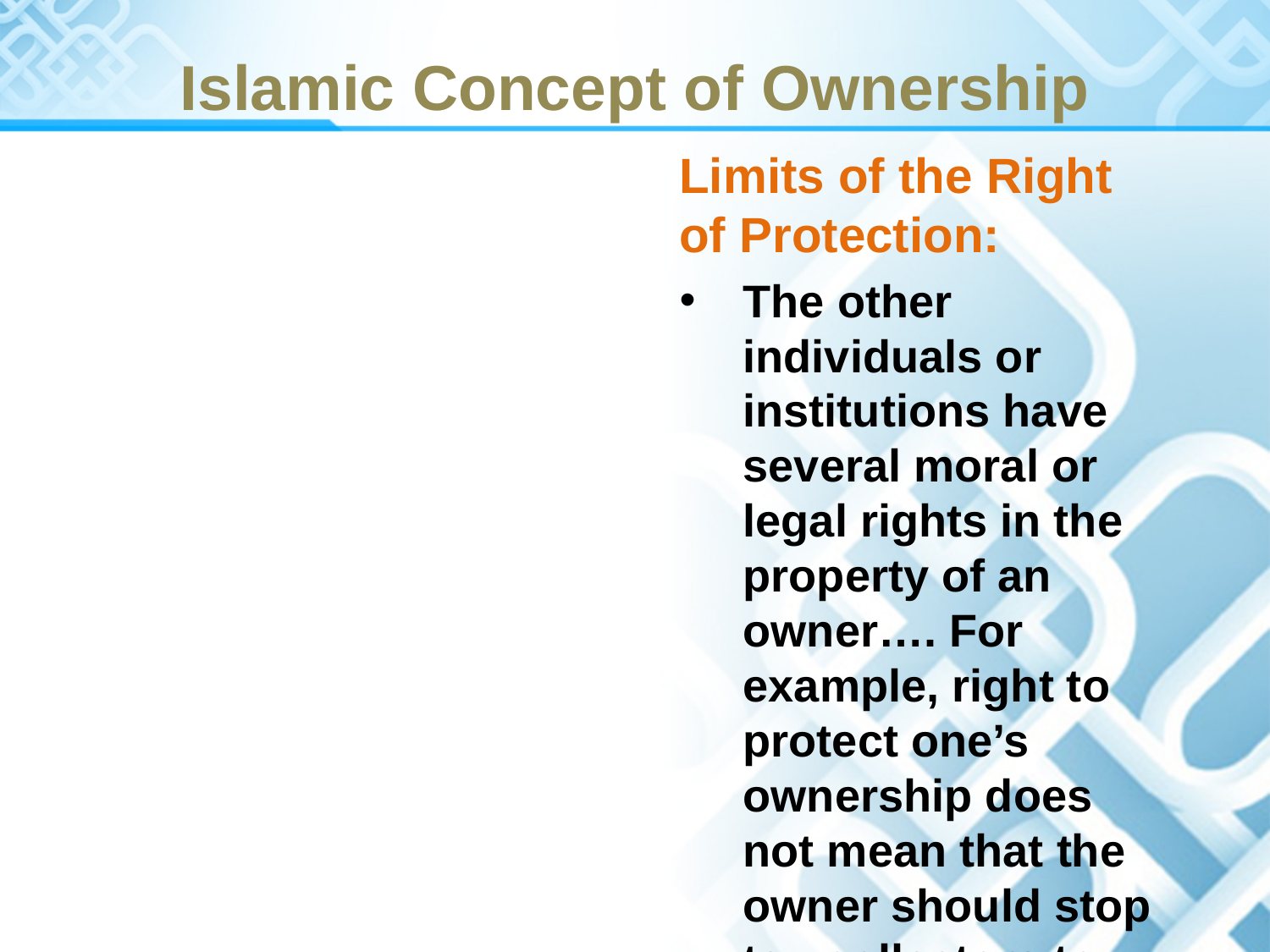

Islamic Concept of Ownership
Limits of the Right of Protection:
The other individuals or institutions have several moral or legal rights in the property of an owner…. For example, right to protect one’s ownership does not mean that the owner should stop tax-collectors to recover their dues